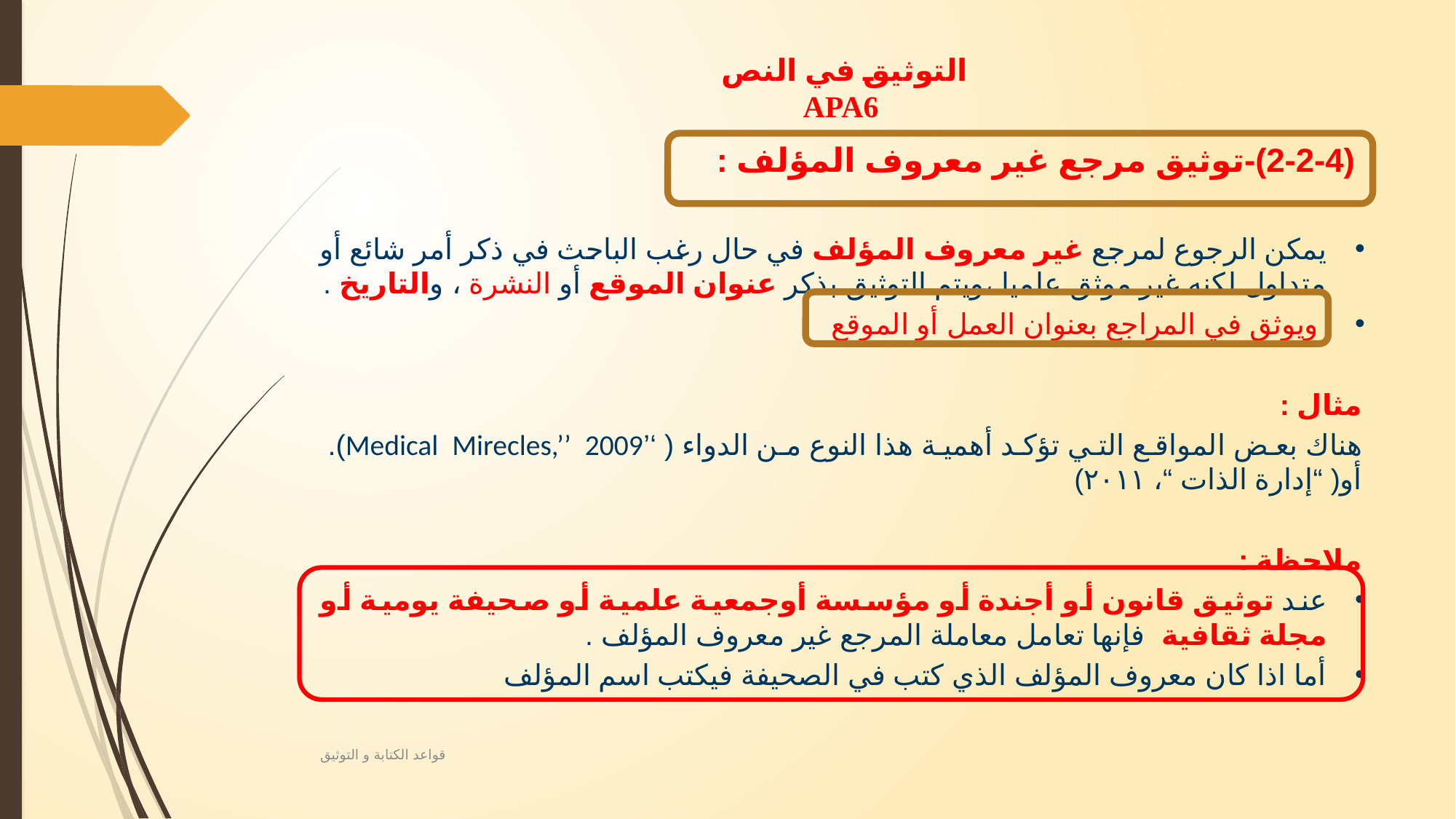

# التوثيق في النص APA6
 (2-2-4)-توثيق مرجع غير معروف المؤلف :

يمكن الرجوع لمرجع غير معروف المؤلف في حال رغب الباحث في ذكر أمر شائع أو متداول لكنه غير موثق علميا ،ويتم التوثيق بذكر عنوان الموقع أو النشرة ، والتاريخ .
 ويوثق في المراجع بعنوان العمل أو الموقع

مثال :
هناك بعض المواقع التي تؤكد أهمية هذا النوع من الدواء ( ‘’Medical Mirecles,’’ 2009).  أو( “إدارة الذات “، ٢٠١١)

ملاحظة :
عند توثيق قانون أو أجندة أو مؤسسة أوجمعية علمية أو صحيفة يومية أو مجلة ثقافية  فإنها تعامل معاملة المرجع غير معروف المؤلف .
أما اذا كان معروف المؤلف الذي كتب في الصحيفة فيكتب اسم المؤلف

قواعد الكتابة و التوثيق